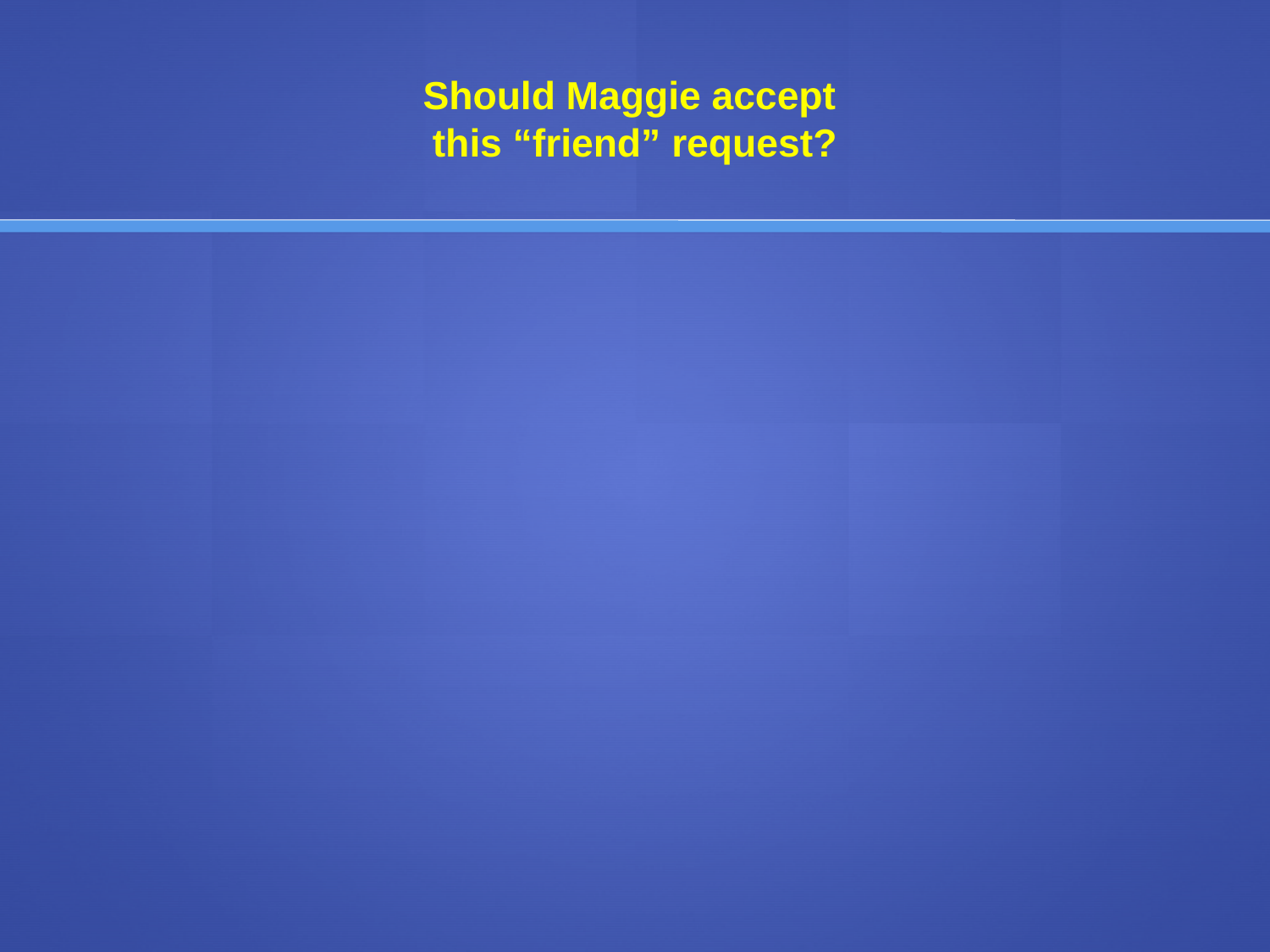

# Should Maggie accept this “friend” request?